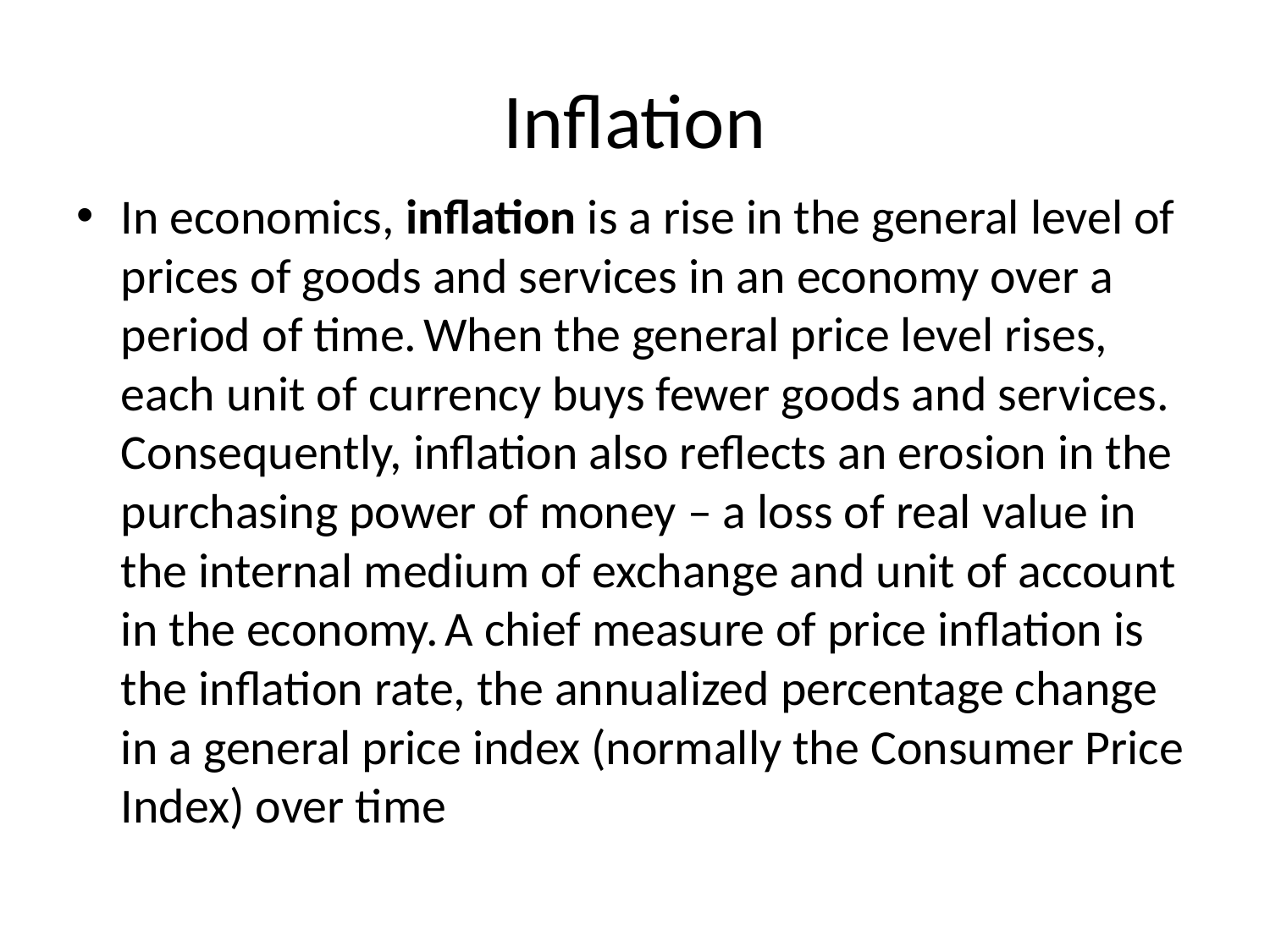

# Inflation
In economics, inflation is a rise in the general level of prices of goods and services in an economy over a period of time. When the general price level rises, each unit of currency buys fewer goods and services. Consequently, inflation also reflects an erosion in the purchasing power of money – a loss of real value in the internal medium of exchange and unit of account in the economy. A chief measure of price inflation is the inflation rate, the annualized percentage change in a general price index (normally the Consumer Price Index) over time